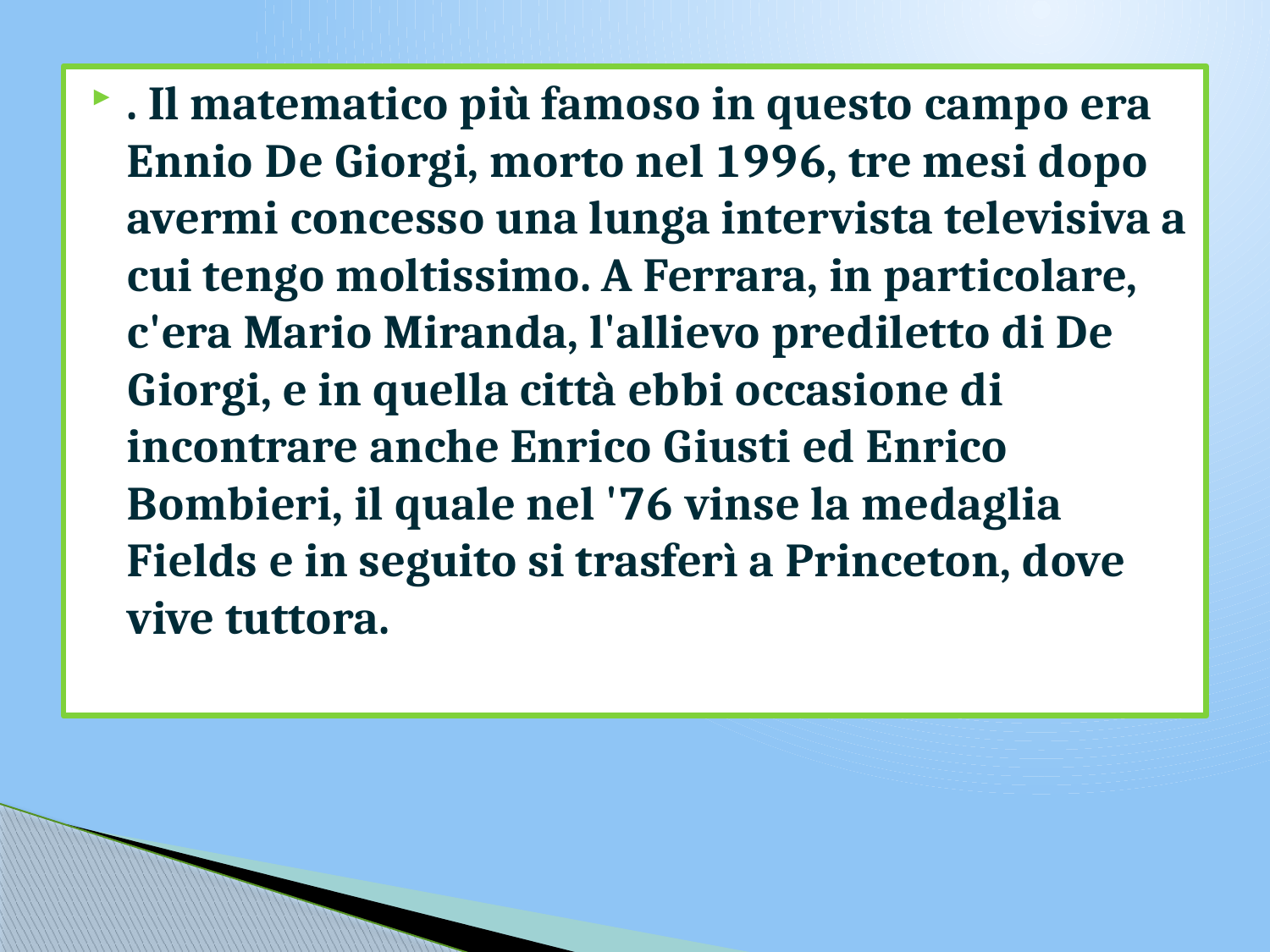

. Il matematico più famoso in questo campo era Ennio De Giorgi, morto nel 1996, tre mesi dopo avermi concesso una lunga intervista televisiva a cui tengo moltissimo. A Ferrara, in particolare, c'era Mario Miranda, l'allievo prediletto di De Giorgi, e in quella città ebbi occasione di incontrare anche Enrico Giusti ed Enrico Bombieri, il quale nel '76 vinse la medaglia Fields e in seguito si trasferì a Princeton, dove vive tuttora.